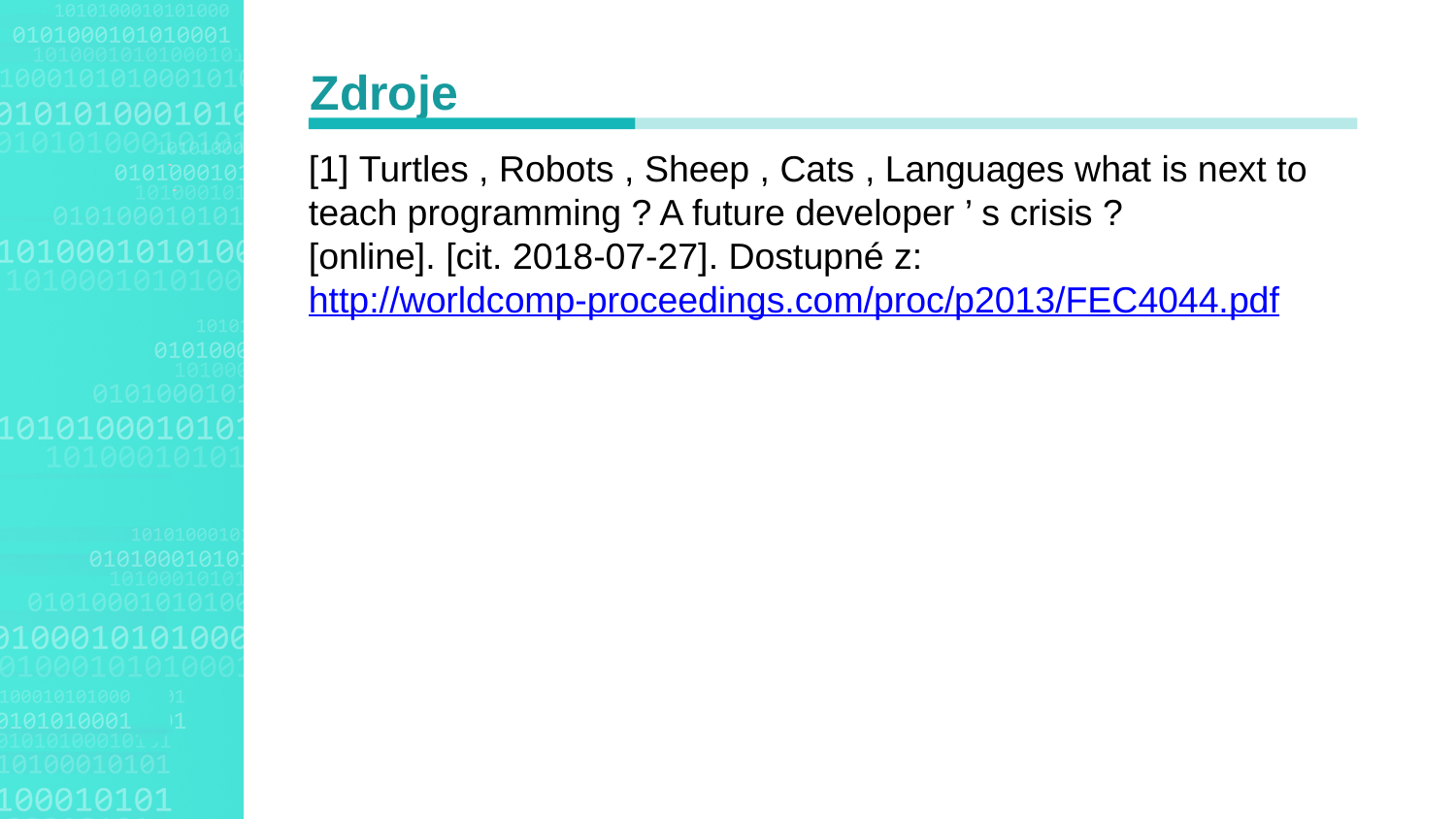

Zdroje
[1] Turtles , Robots , Sheep , Cats , Languages what is next to teach programming ? A future developer ’ s crisis ?
[online]. [cit. 2018-07-27]. Dostupné z: http://worldcomp-proceedings.com/proc/p2013/FEC4044.pdf

Agenda Style